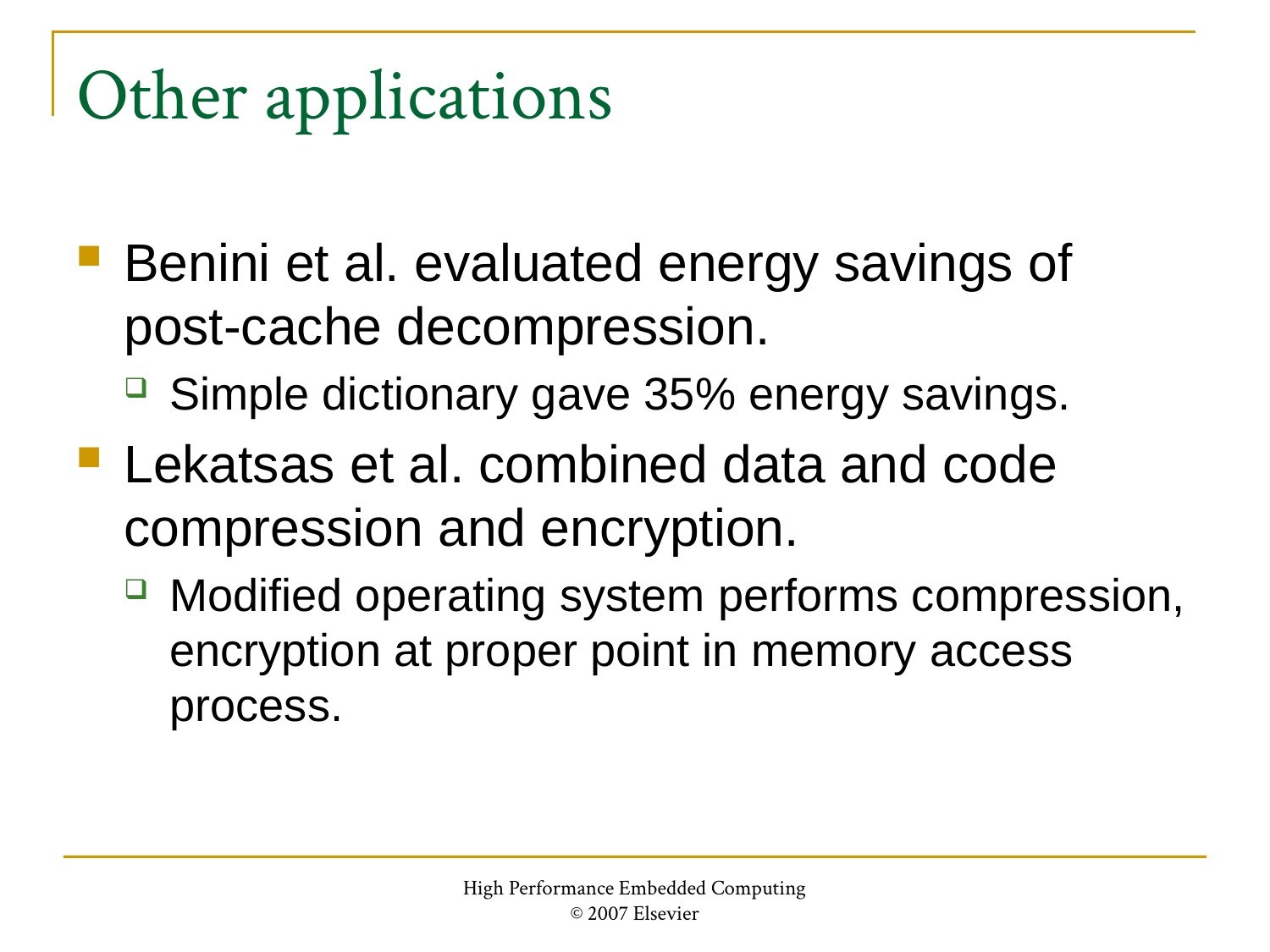

# Other applications
Benini et al. evaluated energy savings of post-cache decompression.
Simple dictionary gave 35% energy savings.
Lekatsas et al. combined data and code compression and encryption.
Modified operating system performs compression, encryption at proper point in memory access process.
High Performance Embedded Computing
© 2007 Elsevier